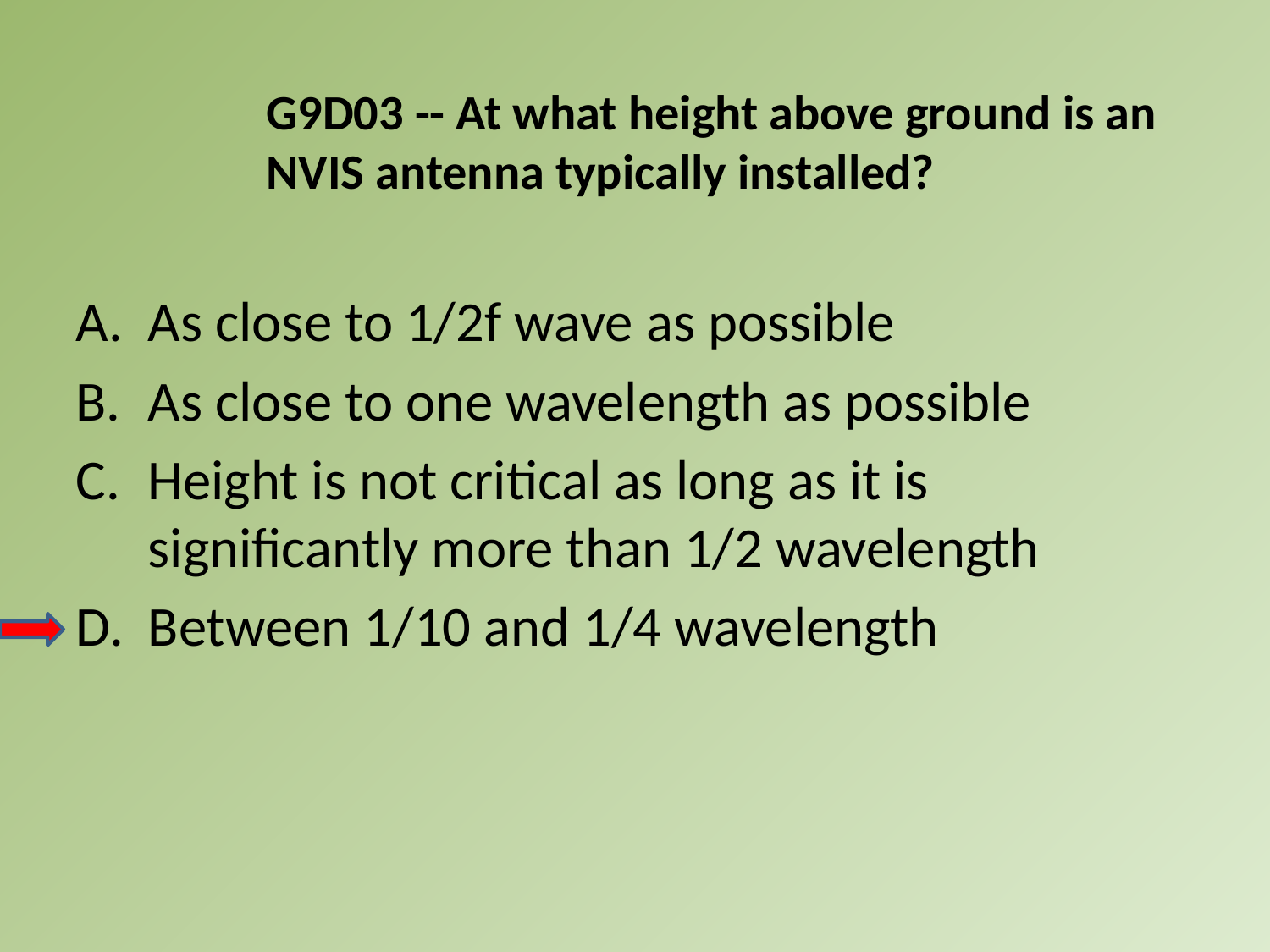

G9D03 -- At what height above ground is an NVIS antenna typically installed?
A.	As close to 1/2f wave as possible
B.	As close to one wavelength as possible
C.	Height is not critical as long as it is significantly more than 1/2 wavelength
D.	Between 1/10 and 1/4 wavelength